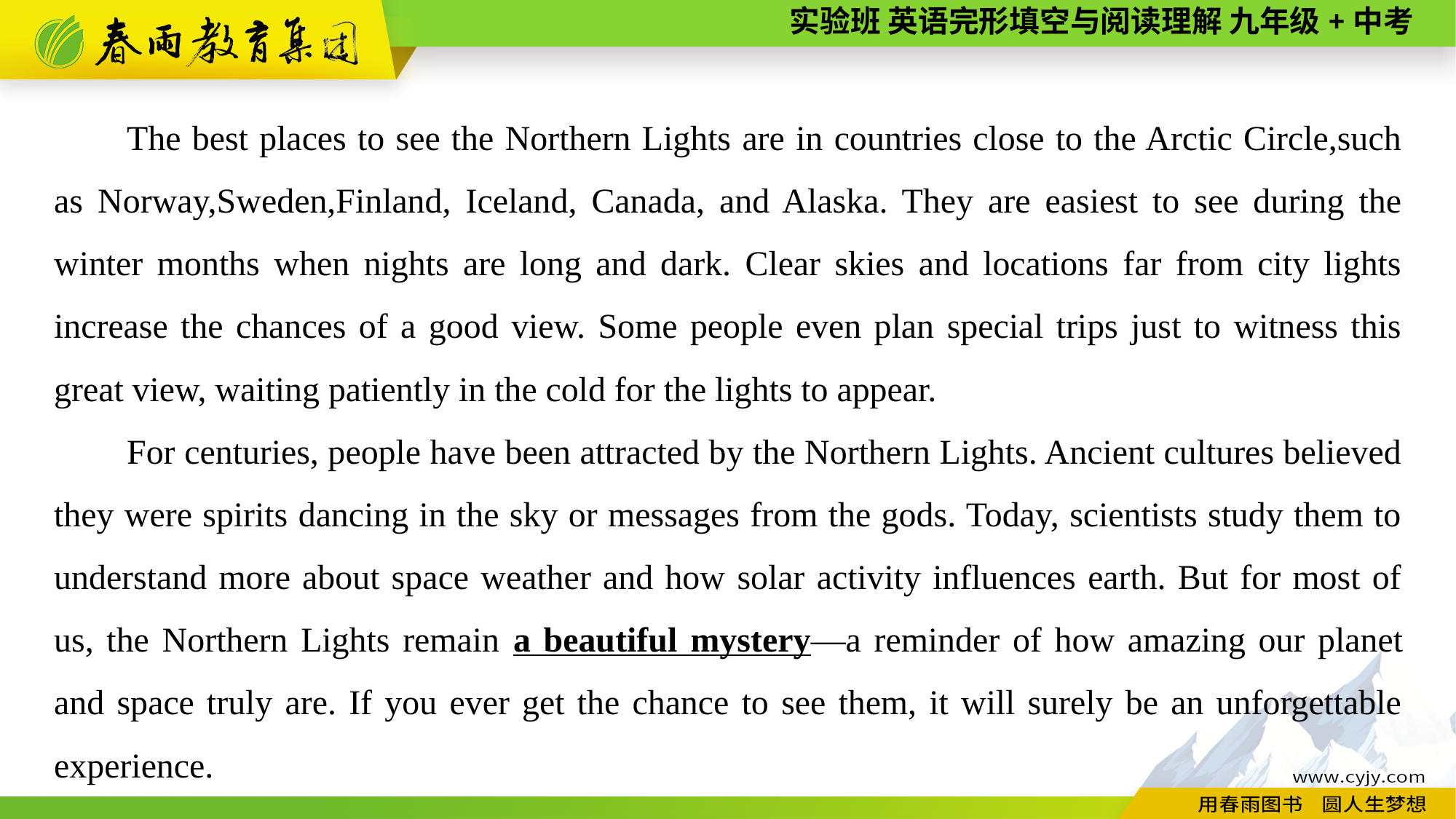

The best places to see the Northern Lights are in countries close to the Arctic Circle,such as Norway,Sweden,Finland, Iceland, Canada, and Alaska. They are easiest to see during the winter months when nights are long and dark. Clear skies and locations far from city lights increase the chances of a good view. Some people even plan special trips just to witness this great view, waiting patiently in the cold for the lights to appear.
For centuries, people have been attracted by the Northern Lights. Ancient cultures believed they were spirits dancing in the sky or messages from the gods. Today, scientists study them to understand more about space weather and how solar activity influences earth. But for most of us, the Northern Lights remain a beautiful mystery—a reminder of how amazing our planet and space truly are. If you ever get the chance to see them, it will surely be an unforgettable experience.